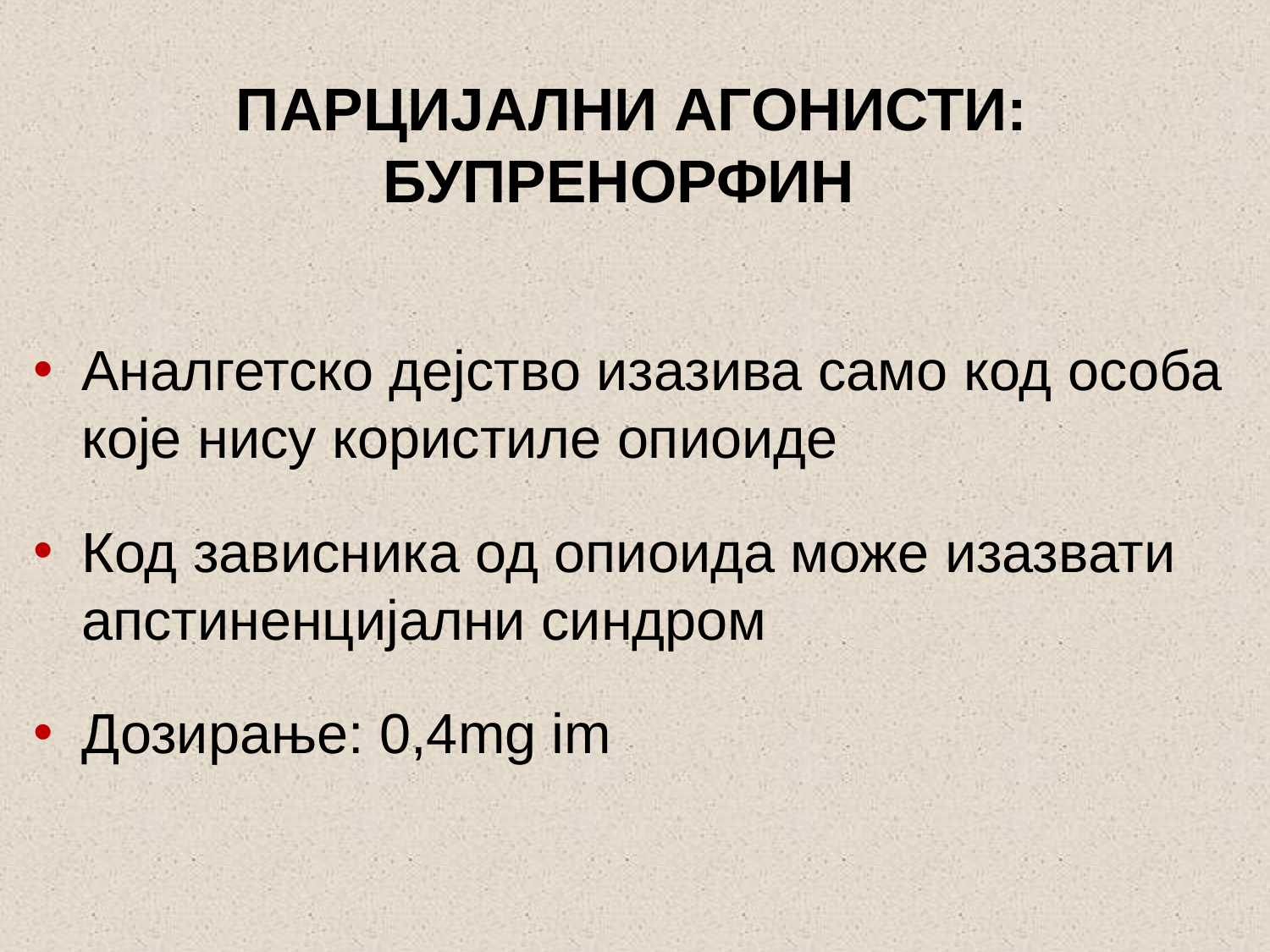

# ПАРЦИЈАЛНИ АГОНИСТИ: БУПРЕНОРФИН
Аналгетско дејство изазива само код особа које нису користиле опиоиде

Код зависника од опиоида може изазвати апстиненцијални синдром

Дозирање: 0,4mg im